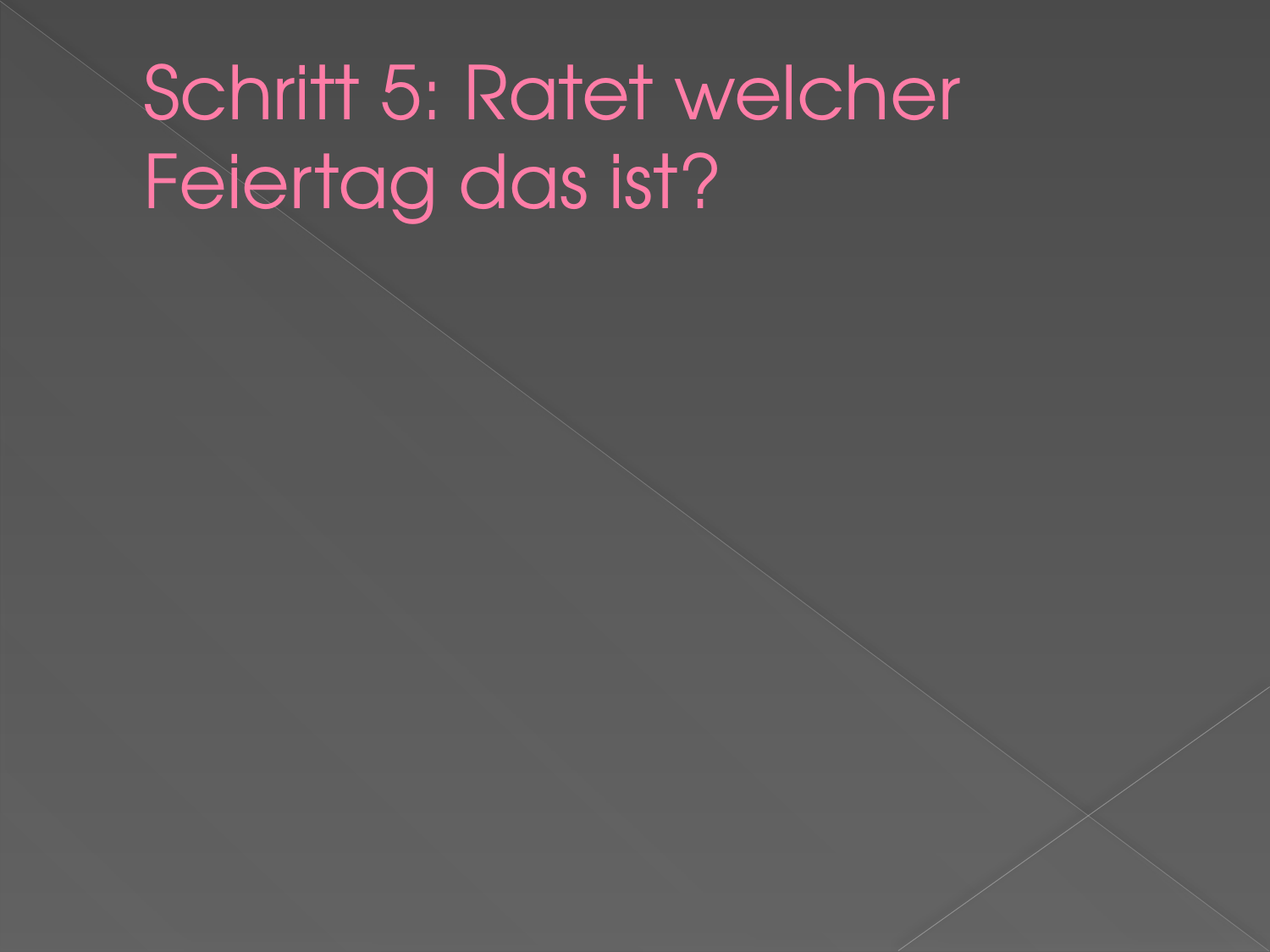

# Schritt 5: Ratet welcher Feiertag das ist?